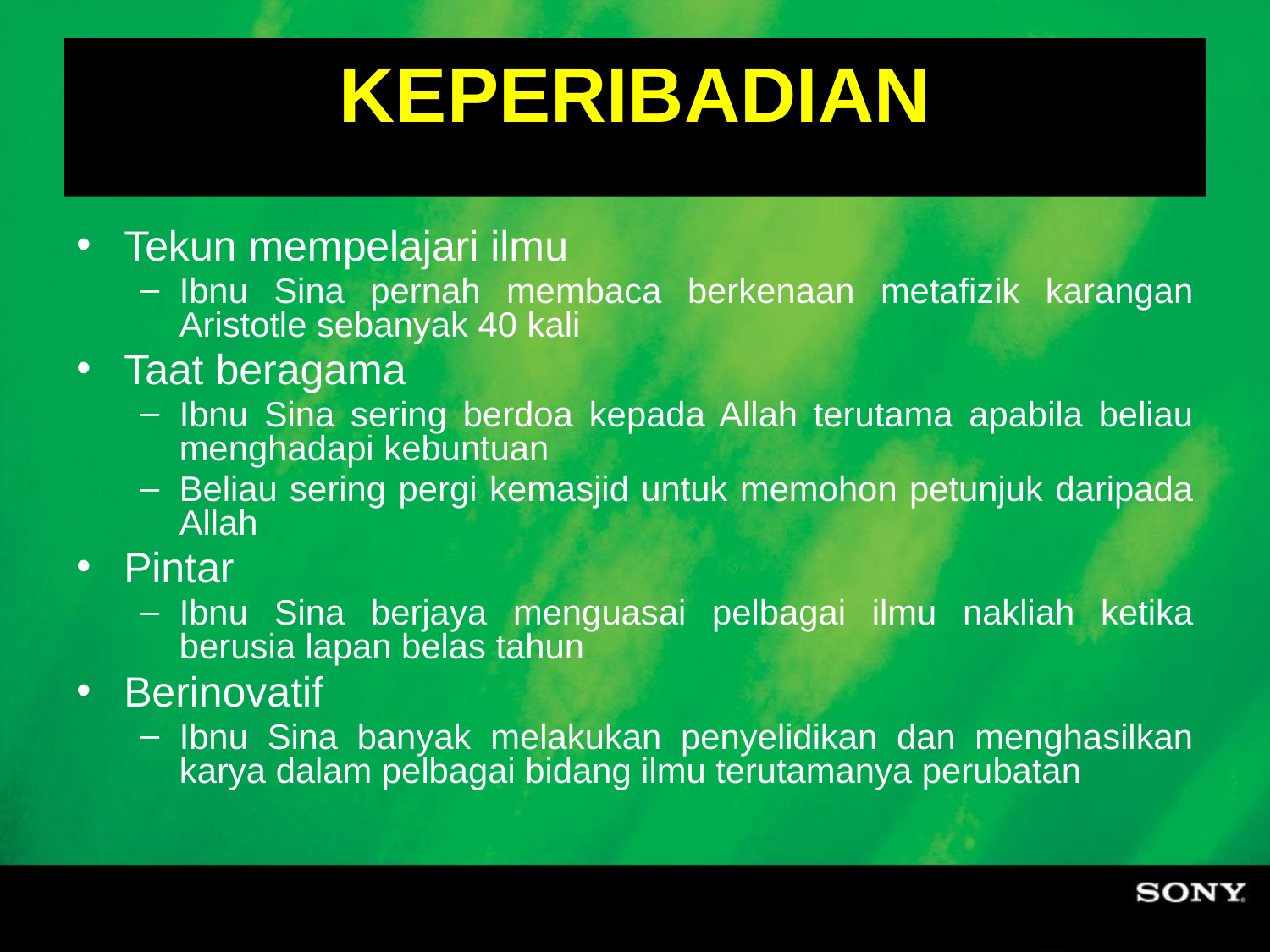

# KEPERIBADIAN
Tekun mempelajari ilmu
Ibnu Sina pernah membaca berkenaan metafizik karangan Aristotle sebanyak 40 kali
Taat beragama
Ibnu Sina sering berdoa kepada Allah terutama apabila beliau menghadapi kebuntuan
Beliau sering pergi kemasjid untuk memohon petunjuk daripada Allah
Pintar
Ibnu Sina berjaya menguasai pelbagai ilmu nakliah ketika berusia lapan belas tahun
Berinovatif
Ibnu Sina banyak melakukan penyelidikan dan menghasilkan karya dalam pelbagai bidang ilmu terutamanya perubatan